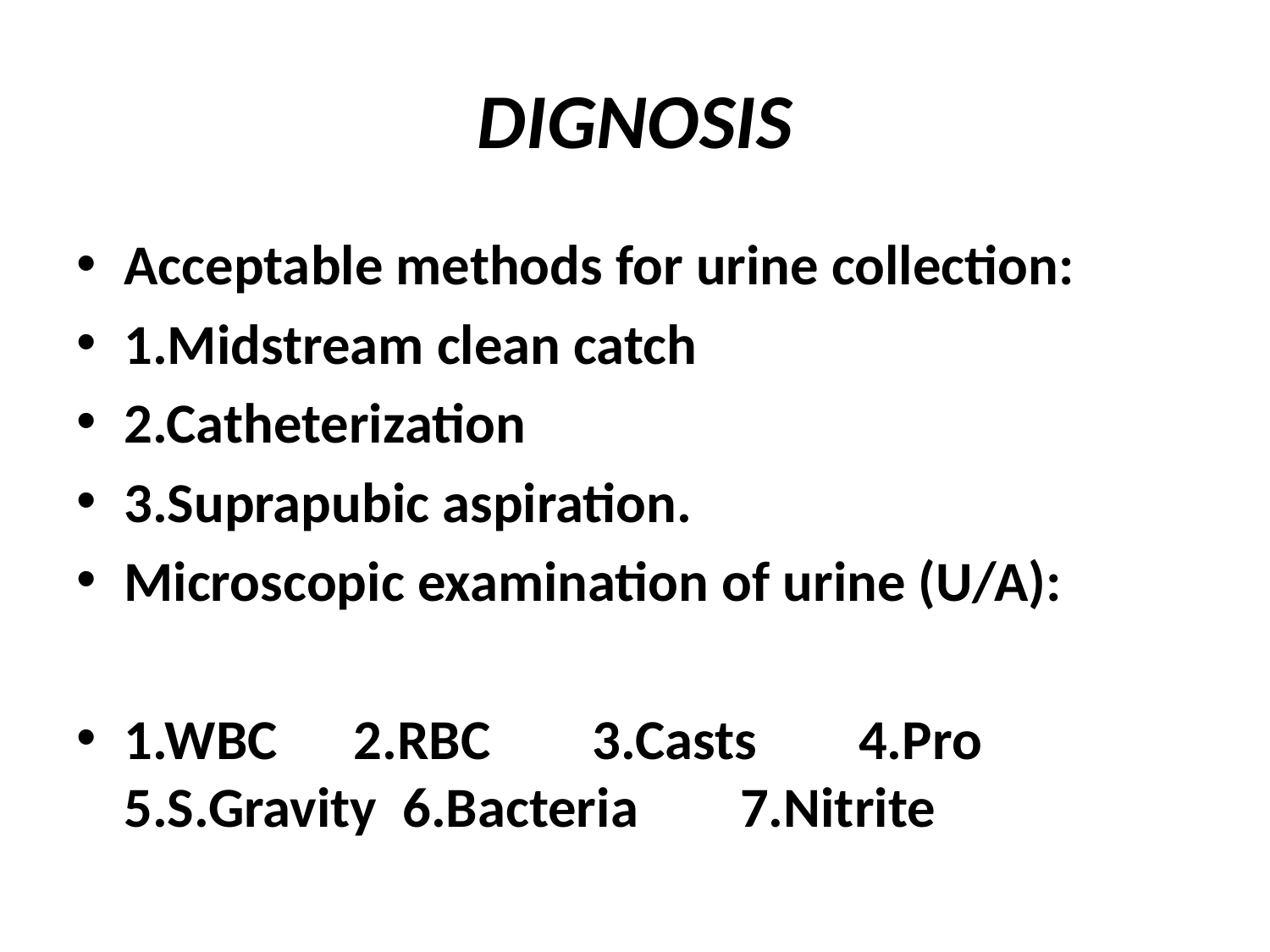

# DIGNOSIS
Acceptable methods for urine collection:
1.Midstream clean catch
2.Catheterization
3.Suprapubic aspiration.
Microscopic examination of urine (U/A):

1.WBC      2.RBC        3.Casts        4.Pro           5.S.Gravity  6.Bacteria        7.Nitrite